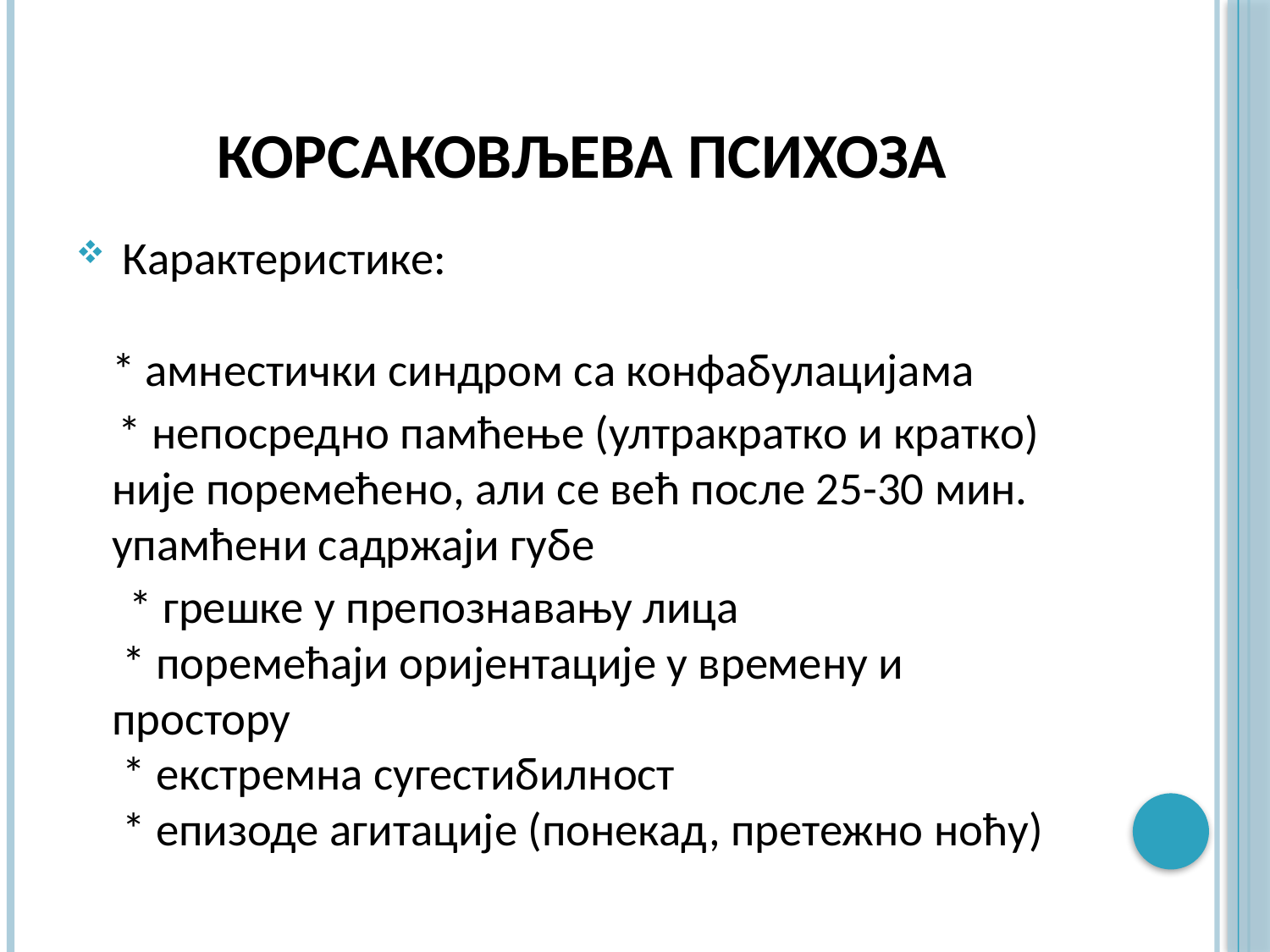

# Корсаковљева психоза
 Карактеристике:
* амнестички синдром са конфабулацијама
    * непосредно памћење (ултракратко и кратко) није поремећено, али се већ после 25-30 мин. упамћени садржаји губе
     * грешке у препознавању лица
 * поремећаји оријентације у времену и простору
 * екстремна сугестибилност
 * епизоде агитације (понекад, претежно ноћу)